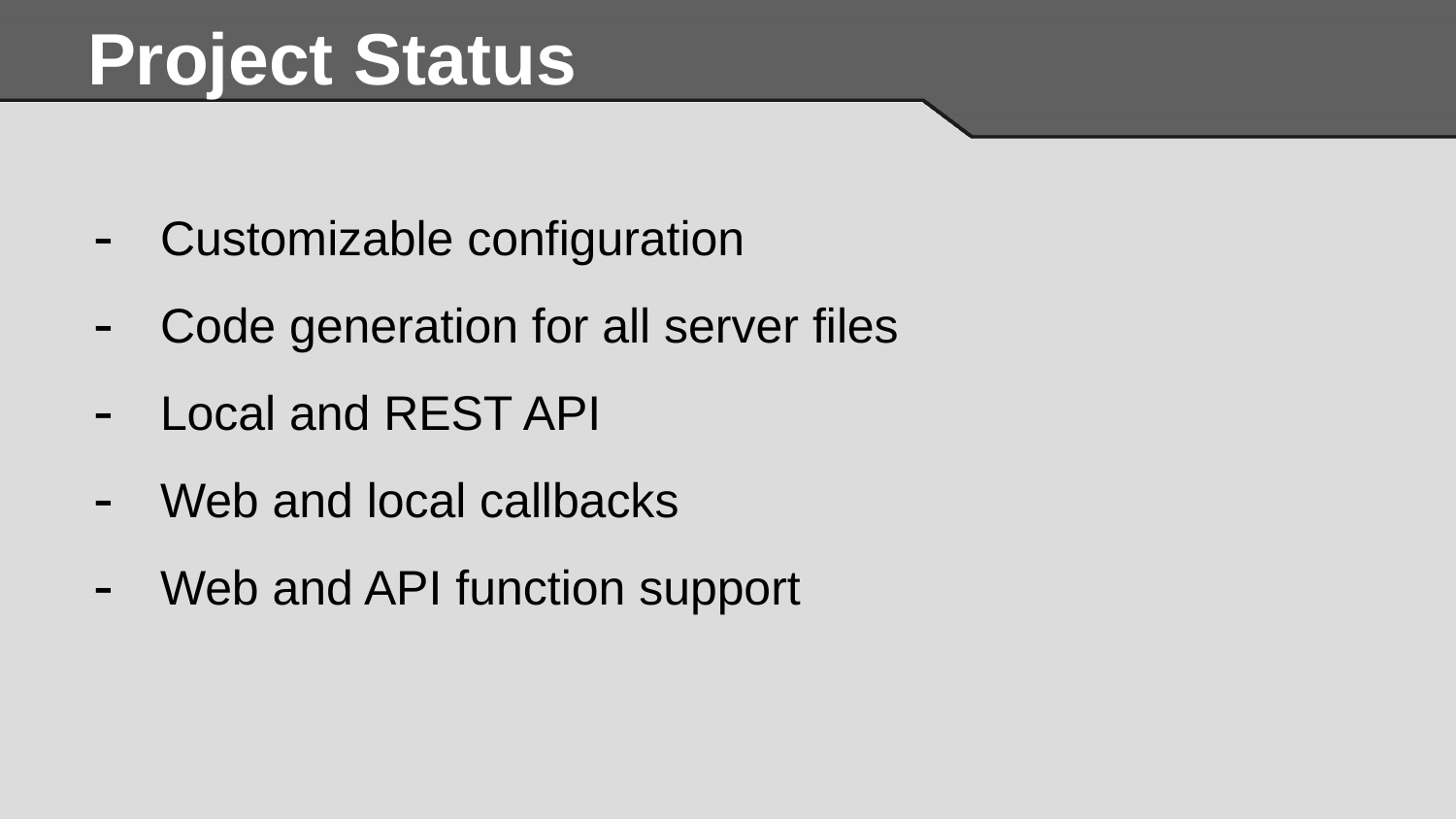

# Project Status
Customizable configuration
Code generation for all server files
Local and REST API
Web and local callbacks
Web and API function support